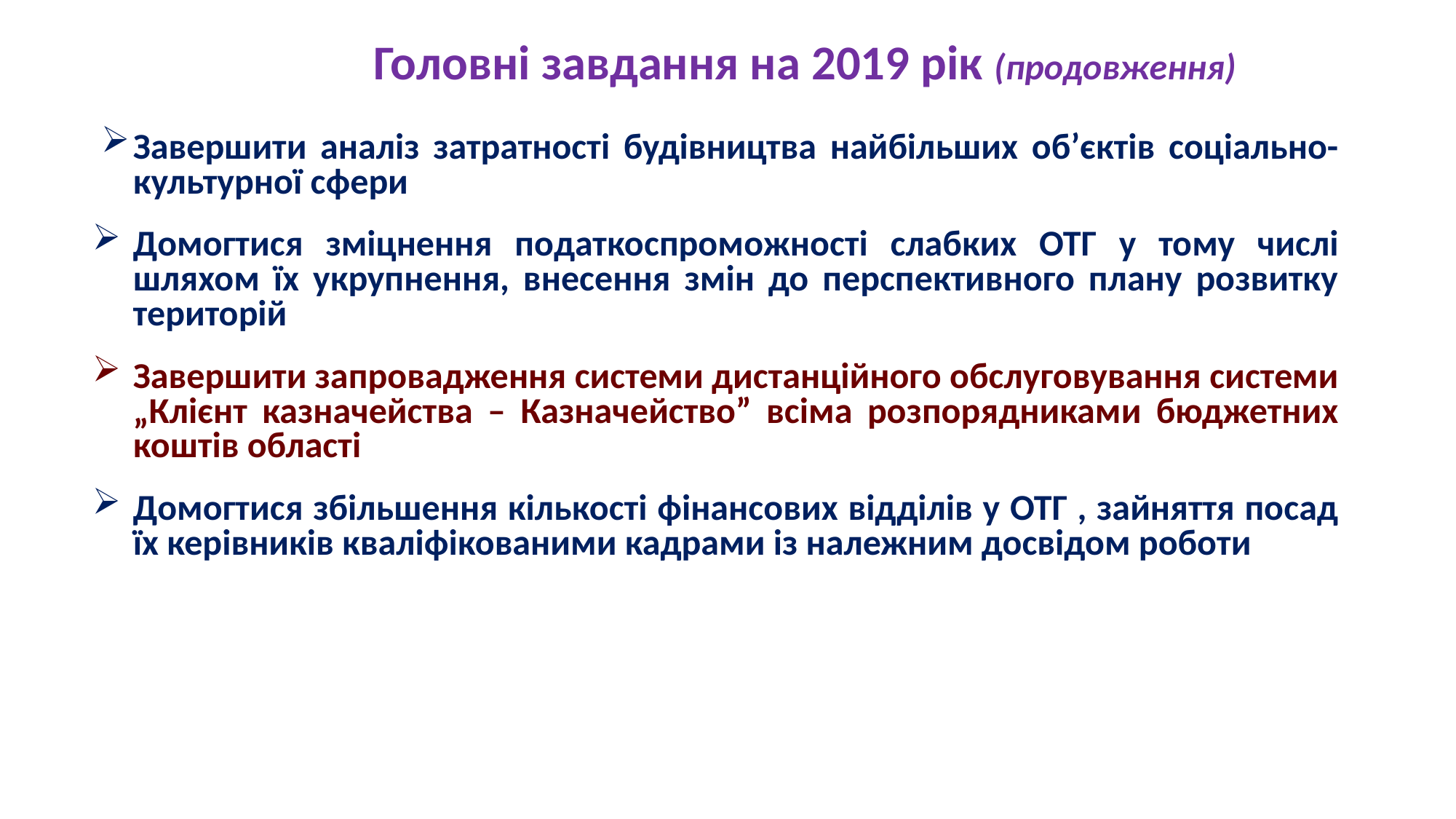

Головні завдання на 2019 рік (продовження)
Завершити аналіз затратності будівництва найбільших об’єктів соціально-культурної сфери
Домогтися зміцнення податкоспроможності слабких ОТГ у тому числі шляхом їх укрупнення, внесення змін до перспективного плану розвитку територій
Завершити запровадження системи дистанційного обслуговування системи „Клієнт казначейства – Казначейство” всіма розпорядниками бюджетних коштів області
Домогтися збільшення кількості фінансових відділів у ОТГ , зайняття посад їх керівників кваліфікованими кадрами із належним досвідом роботи